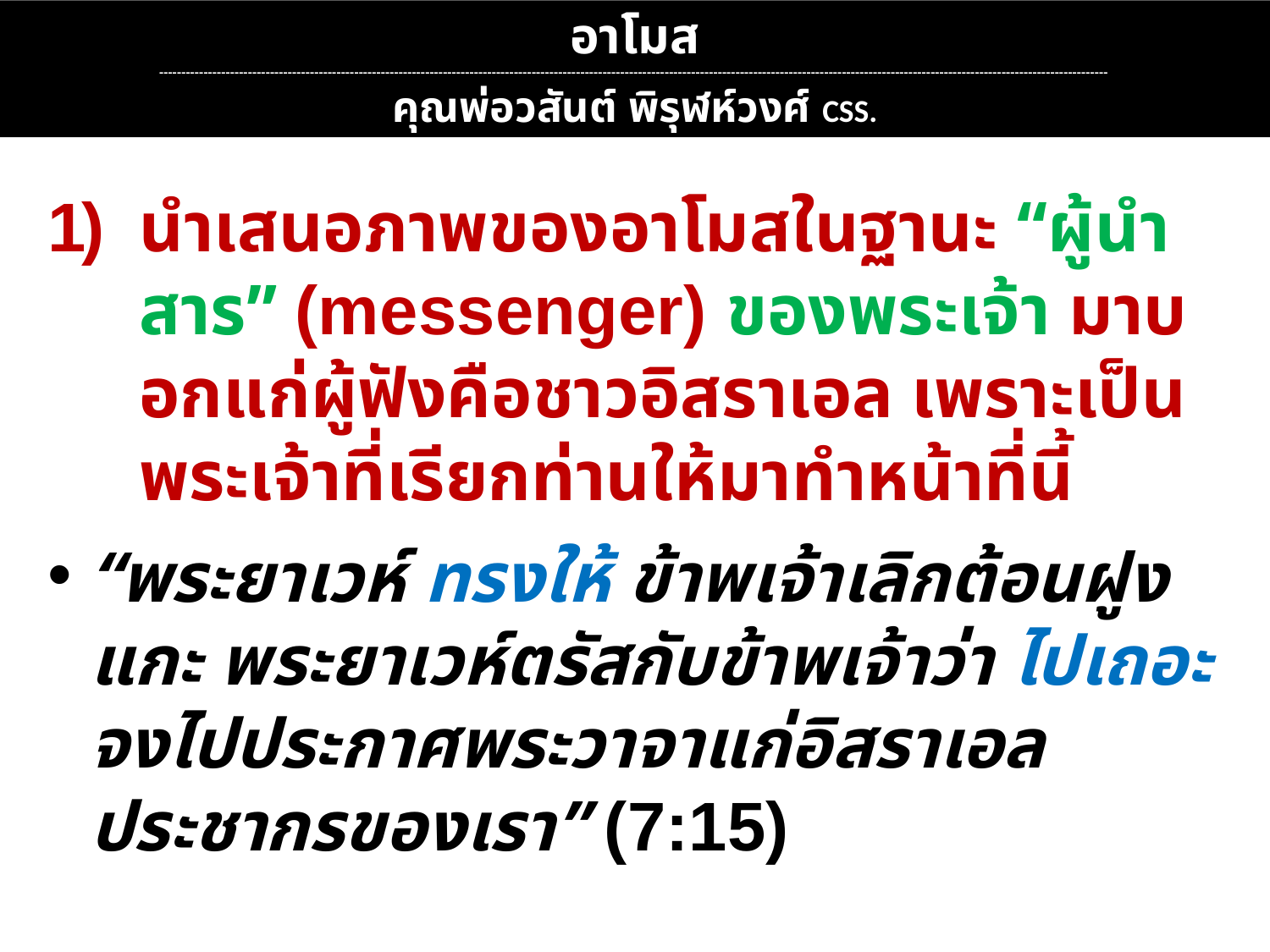

อาโมส
----------------------------------------------------------------------------------------------------------------------------------------------------------------------------------------------------------------------
คุณพ่อวสันต์ พิรุฬห์วงศ์ CSS.
นำเสนอภาพของอาโมสในฐานะ “ผู้นำสาร” (messenger) ของพระเจ้า มาบอกแก่ผู้ฟังคือชาวอิสราเอล เพราะเป็นพระเจ้าที่เรียกท่านให้มาทำหน้าที่นี้
“พระยาเวห์ ทรงให้ ข้าพเจ้าเลิกต้อนฝูงแกะ พระยาเวห์ตรัสกับข้าพเจ้าว่า ไปเถอะ จงไปประกาศพระวาจาแก่อิสราเอล ประชากรของเรา” (7:15)